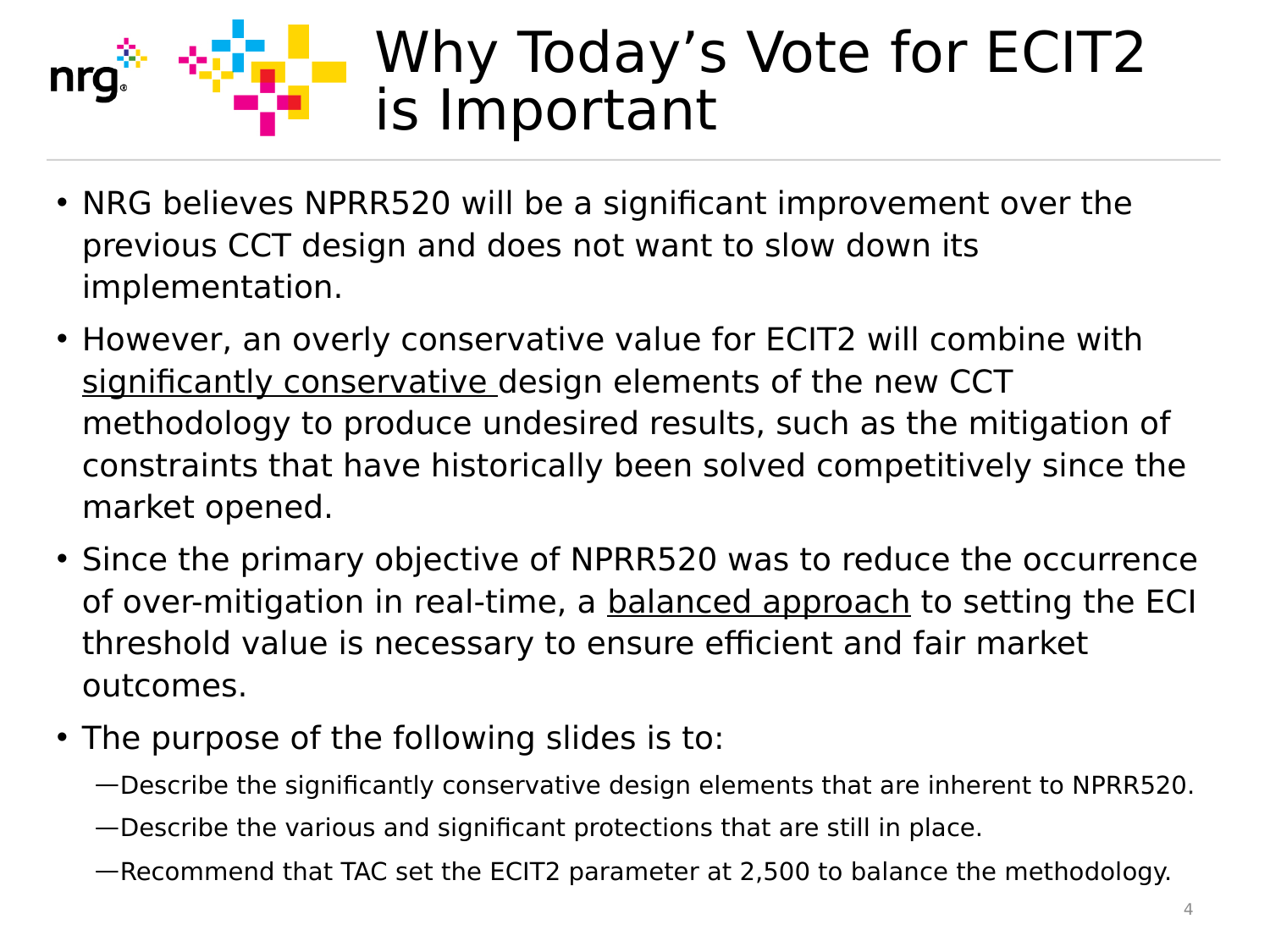

# Why Today’s Vote for ECIT2 is Important
NRG believes NPRR520 will be a significant improvement over the previous CCT design and does not want to slow down its implementation.
However, an overly conservative value for ECIT2 will combine with significantly conservative design elements of the new CCT methodology to produce undesired results, such as the mitigation of constraints that have historically been solved competitively since the market opened.
Since the primary objective of NPRR520 was to reduce the occurrence of over-mitigation in real-time, a balanced approach to setting the ECI threshold value is necessary to ensure efficient and fair market outcomes.
The purpose of the following slides is to:
Describe the significantly conservative design elements that are inherent to NPRR520.
Describe the various and significant protections that are still in place.
Recommend that TAC set the ECIT2 parameter at 2,500 to balance the methodology.
4